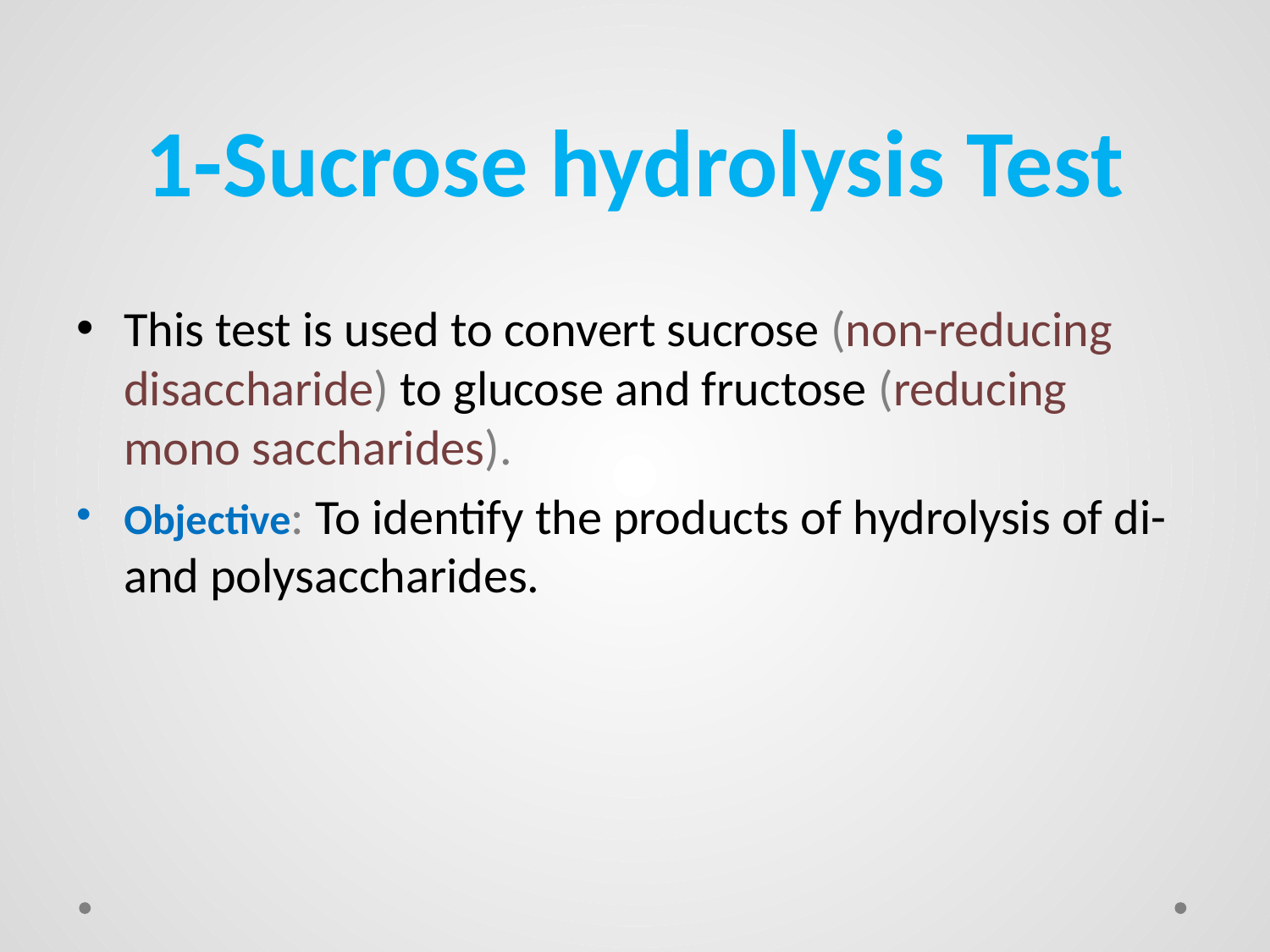

# 1-Sucrose hydrolysis Test

This test is used to convert sucrose (non-reducing disaccharide) to glucose and fructose (reducing mono saccharides).
Objective: To identify the products of hydrolysis of di- and polysaccharides.